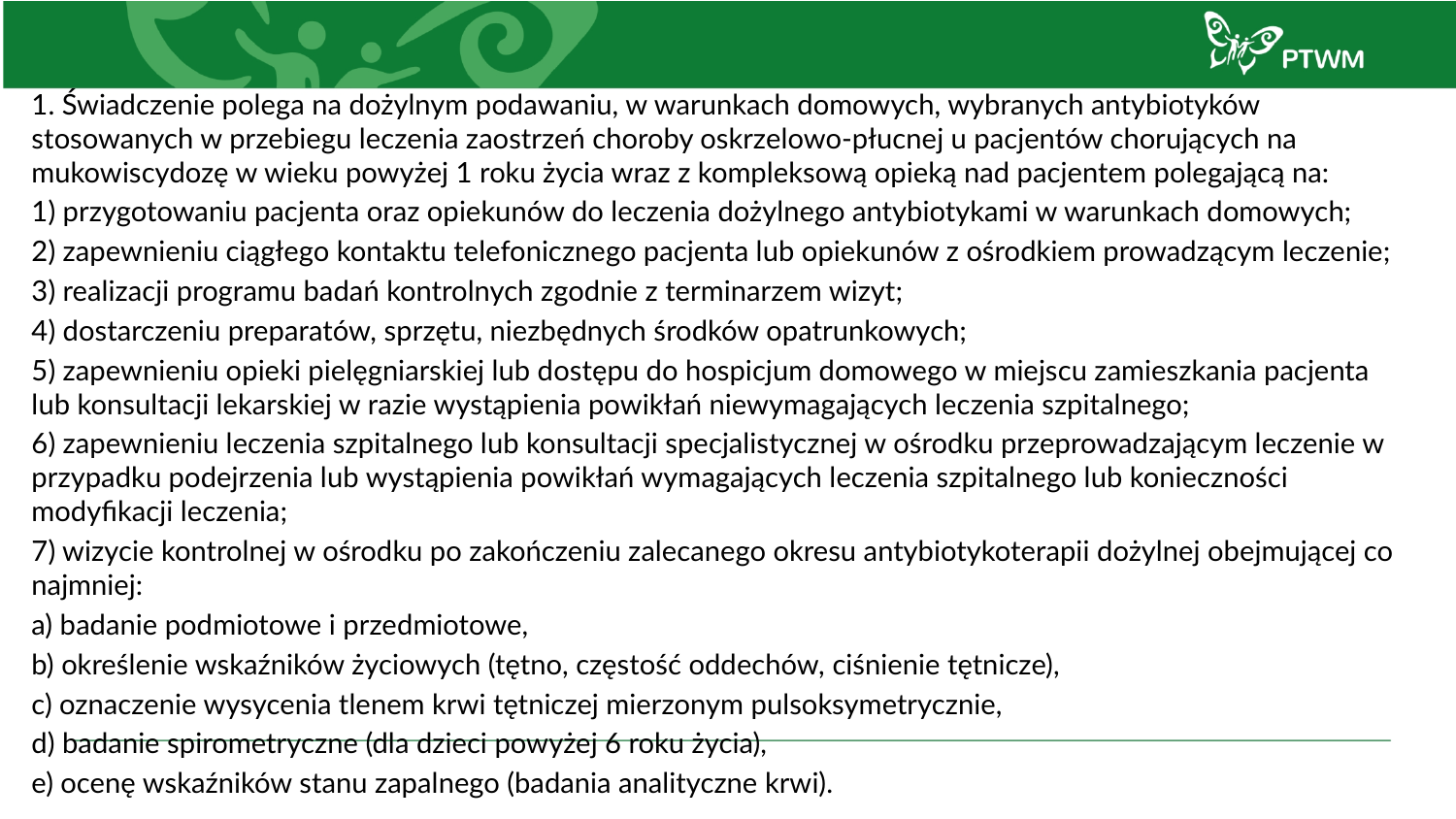

1. Świadczenie polega na dożylnym podawaniu, w warunkach domowych, wybranych antybiotyków stosowanych w przebiegu leczenia zaostrzeń choroby oskrzelowo-płucnej u pacjentów chorujących na mukowiscydozę w wieku powyżej 1 roku życia wraz z kompleksową opieką nad pacjentem polegającą na:
1) przygotowaniu pacjenta oraz opiekunów do leczenia dożylnego antybiotykami w warunkach domowych;
2) zapewnieniu ciągłego kontaktu telefonicznego pacjenta lub opiekunów z ośrodkiem prowadzącym leczenie;
3) realizacji programu badań kontrolnych zgodnie z terminarzem wizyt;
4) dostarczeniu preparatów, sprzętu, niezbędnych środków opatrunkowych;
5) zapewnieniu opieki pielęgniarskiej lub dostępu do hospicjum domowego w miejscu zamieszkania pacjenta lub konsultacji lekarskiej w razie wystąpienia powikłań niewymagających leczenia szpitalnego;
6) zapewnieniu leczenia szpitalnego lub konsultacji specjalistycznej w ośrodku przeprowadzającym leczenie w przypadku podejrzenia lub wystąpienia powikłań wymagających leczenia szpitalnego lub konieczności modyfikacji leczenia;
7) wizycie kontrolnej w ośrodku po zakończeniu zalecanego okresu antybiotykoterapii dożylnej obejmującej co najmniej:
a) badanie podmiotowe i przedmiotowe,
b) określenie wskaźników życiowych (tętno, częstość oddechów, ciśnienie tętnicze),
c) oznaczenie wysycenia tlenem krwi tętniczej mierzonym pulsoksymetrycznie,
d) badanie spirometryczne (dla dzieci powyżej 6 roku życia),
e) ocenę wskaźników stanu zapalnego (badania analityczne krwi).